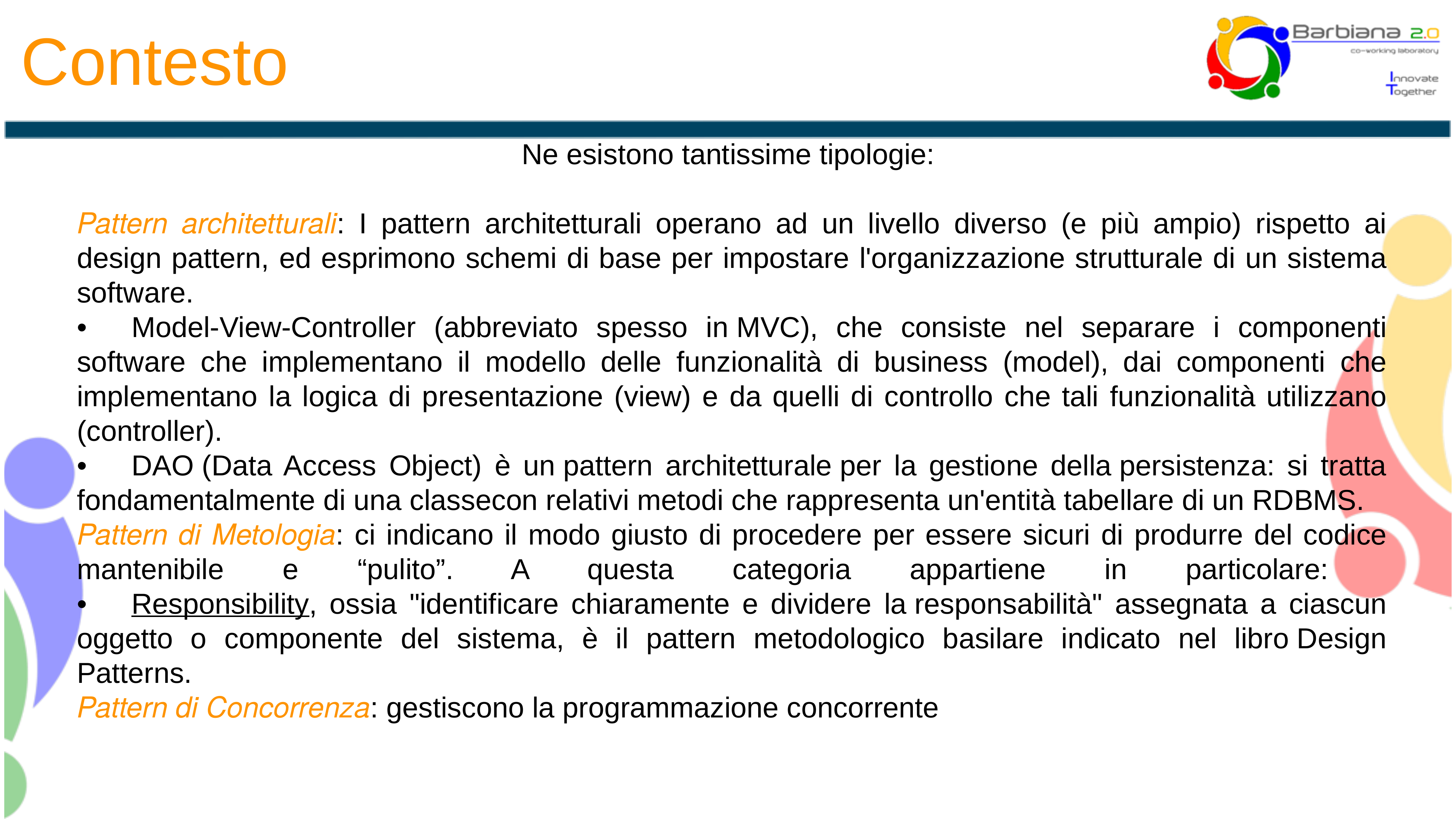

Contesto
Ne esistono tantissime tipologie:

Pattern architetturali: I pattern architetturali operano ad un livello diverso (e più ampio) rispetto ai design pattern, ed esprimono schemi di base per impostare l'organizzazione strutturale di un sistema software.
•	Model-View-Controller (abbreviato spesso in MVC), che consiste nel separare i componenti software che implementano il modello delle funzionalità di business (model), dai componenti che implementano la logica di presentazione (view) e da quelli di controllo che tali funzionalità utilizzano (controller).
•	DAO (Data Access Object) è un pattern architetturale per la gestione della persistenza: si tratta fondamentalmente di una classecon relativi metodi che rappresenta un'entità tabellare di un RDBMS.
Pattern di Metologia: ci indicano il modo giusto di procedere per essere sicuri di produrre del codice mantenibile e “pulito”. A questa categoria appartiene in particolare:
•	Responsibility, ossia "identificare chiaramente e dividere la responsabilità" assegnata a ciascun oggetto o componente del sistema, è il pattern metodologico basilare indicato nel libro Design Patterns.
Pattern di Concorrenza: gestiscono la programmazione concorrente